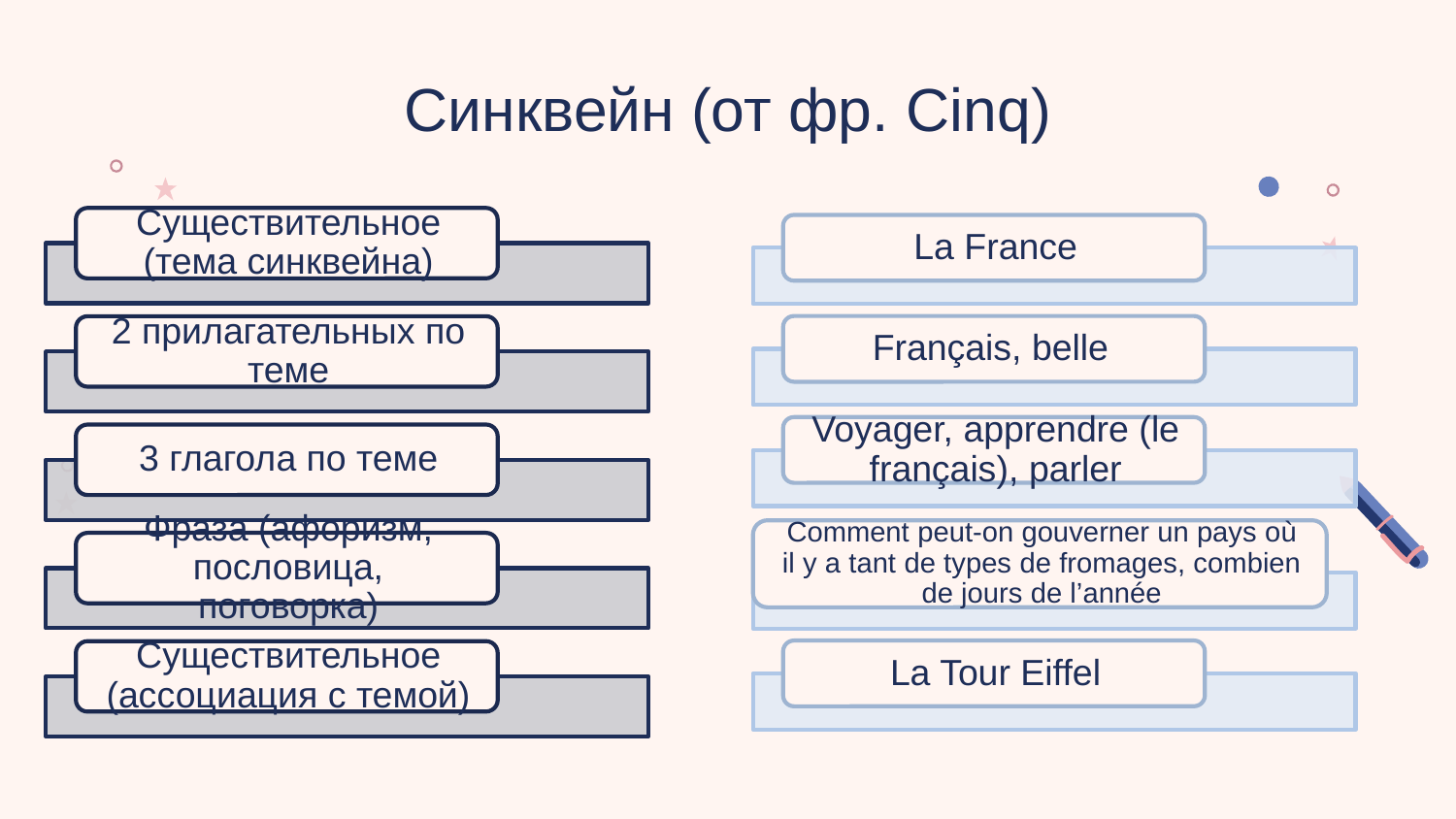

# Синквейн (от фр. Cinq)
Существительное (тема синквейна)
2 прилагательных по теме
3 глагола по теме
Фраза (афоризм, пословица, поговорка)
Существительное (ассоциация с темой)
La France
Français, belle
Voyager, apprendre (le français), parler
Comment peut-on gouverner un pays où il y a tant de types de fromages, combien de jours de l’année
La Tour Eiffel